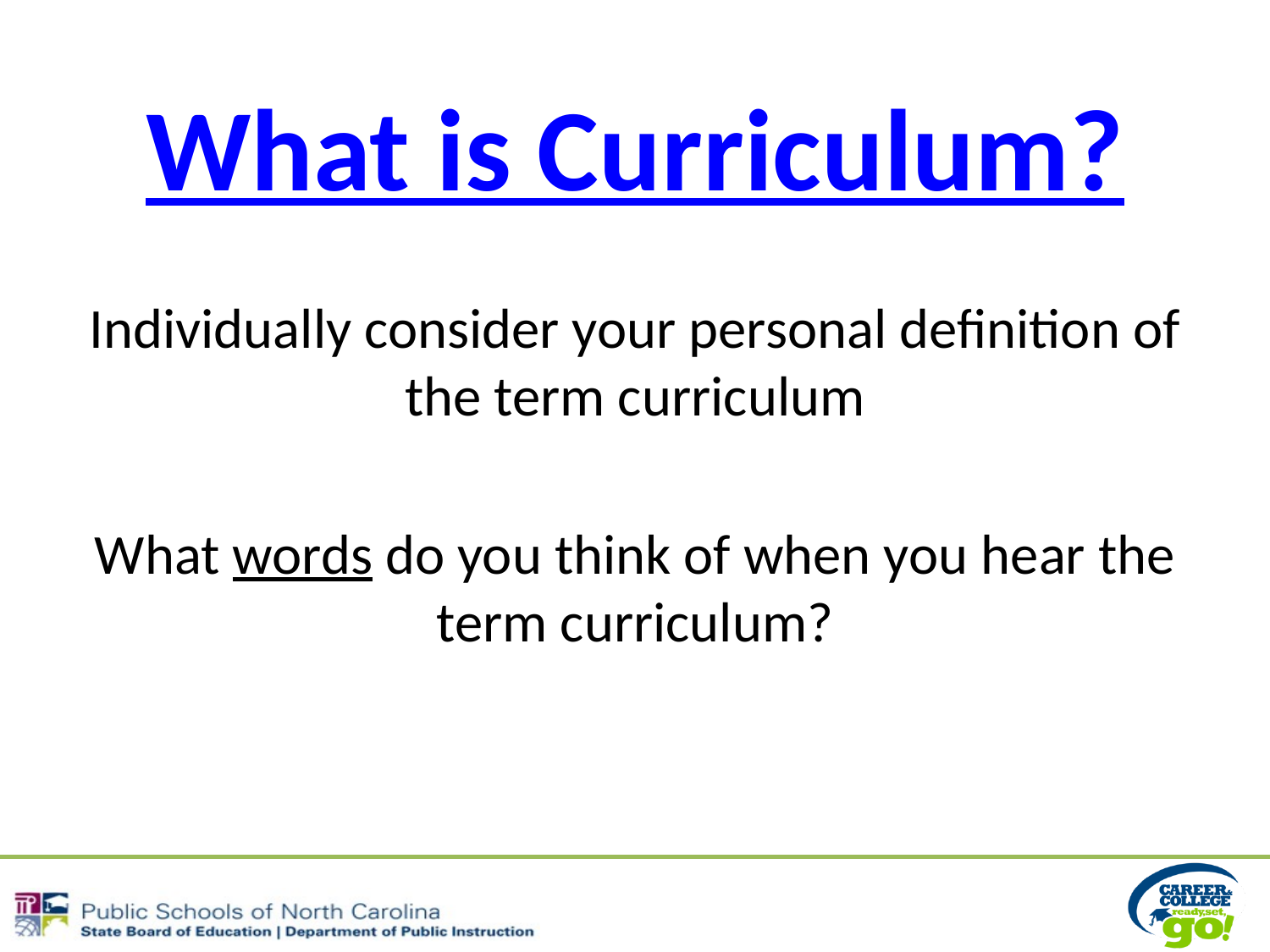

# What is Curriculum?
Individually consider your personal definition of the term curriculum

What words do you think of when you hear the term curriculum?